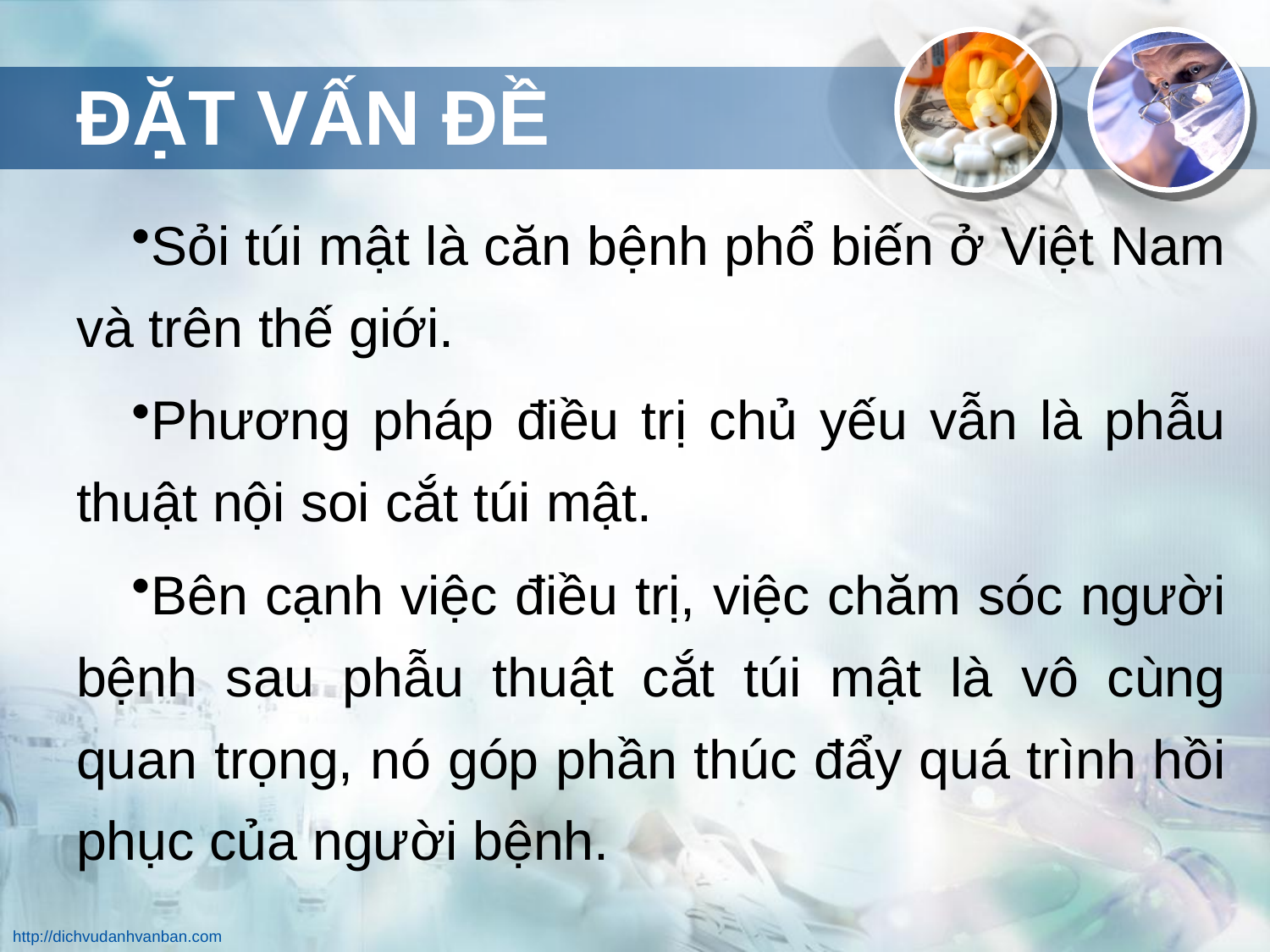

# ĐẶT VẤN ĐỀ
Sỏi túi mật là căn bệnh phổ biến ở Việt Nam và trên thế giới.
Phương pháp điều trị chủ yếu vẫn là phẫu thuật nội soi cắt túi mật.
Bên cạnh việc điều trị, việc chăm sóc người bệnh sau phẫu thuật cắt túi mật là vô cùng quan trọng, nó góp phần thúc đẩy quá trình hồi phục của người bệnh.